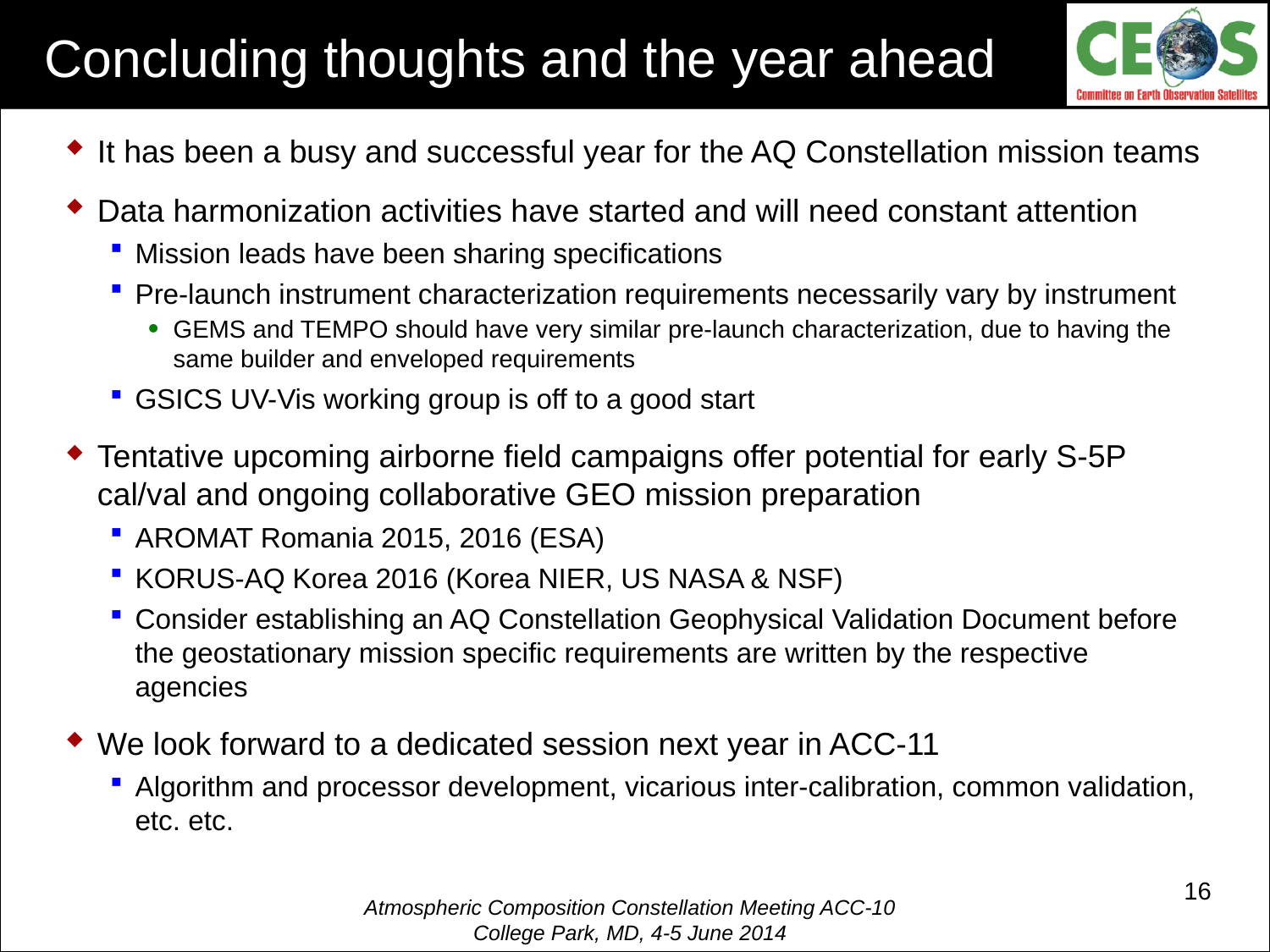

# Concluding thoughts and the year ahead
It has been a busy and successful year for the AQ Constellation mission teams
Data harmonization activities have started and will need constant attention
Mission leads have been sharing specifications
Pre-launch instrument characterization requirements necessarily vary by instrument
GEMS and TEMPO should have very similar pre-launch characterization, due to having the same builder and enveloped requirements
GSICS UV-Vis working group is off to a good start
Tentative upcoming airborne field campaigns offer potential for early S-5P
cal/val and ongoing collaborative GEO mission preparation
AROMAT Romania 2015, 2016 (ESA)
KORUS-AQ Korea 2016 (Korea NIER, US NASA & NSF)
Consider establishing an AQ Constellation Geophysical Validation Document before the geostationary mission specific requirements are written by the respective agencies
We look forward to a dedicated session next year in ACC-11
Algorithm and processor development, vicarious inter-calibration, common validation, etc. etc.
Atmospheric Composition Constellation Meeting ACC-10
College Park, MD, 4-5 June 2014